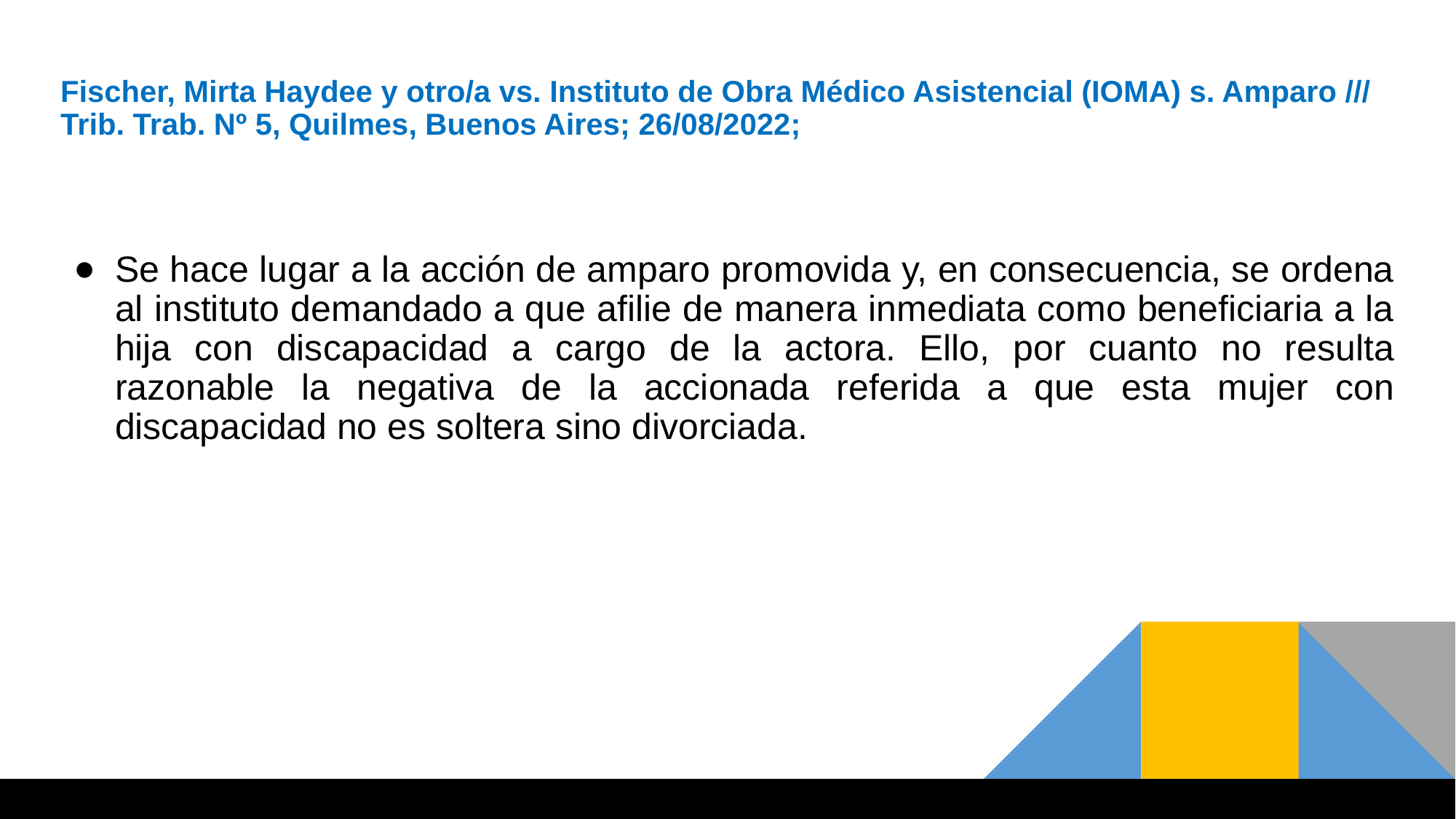

# Fischer, Mirta Haydee y otro/a vs. Instituto de Obra Médico Asistencial (IOMA) s. Amparo /// Trib. Trab. Nº 5, Quilmes, Buenos Aires; 26/08/2022;

Se hace lugar a la acción de amparo promovida y, en consecuencia, se ordena al instituto demandado a que afilie de manera inmediata como beneficiaria a la hija con discapacidad a cargo de la actora. Ello, por cuanto no resulta razonable la negativa de la accionada referida a que esta mujer con discapacidad no es soltera sino divorciada.